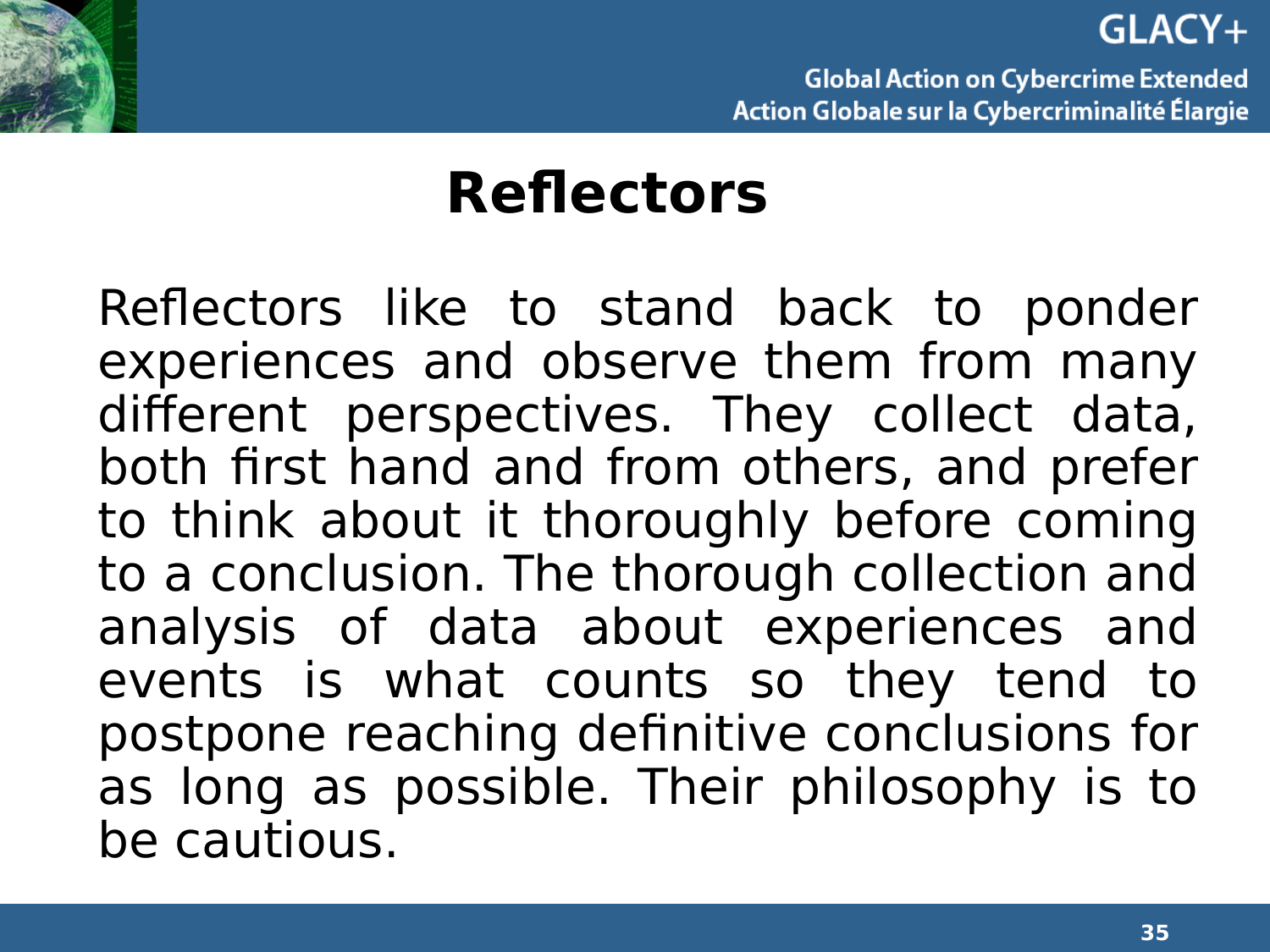

# Reflectors
Reflectors like to stand back to ponder experiences and observe them from many different perspectives. They collect data, both first hand and from others, and prefer to think about it thoroughly before coming to a conclusion. The thorough collection and analysis of data about experiences and events is what counts so they tend to postpone reaching definitive conclusions for as long as possible. Their philosophy is to be cautious.
35